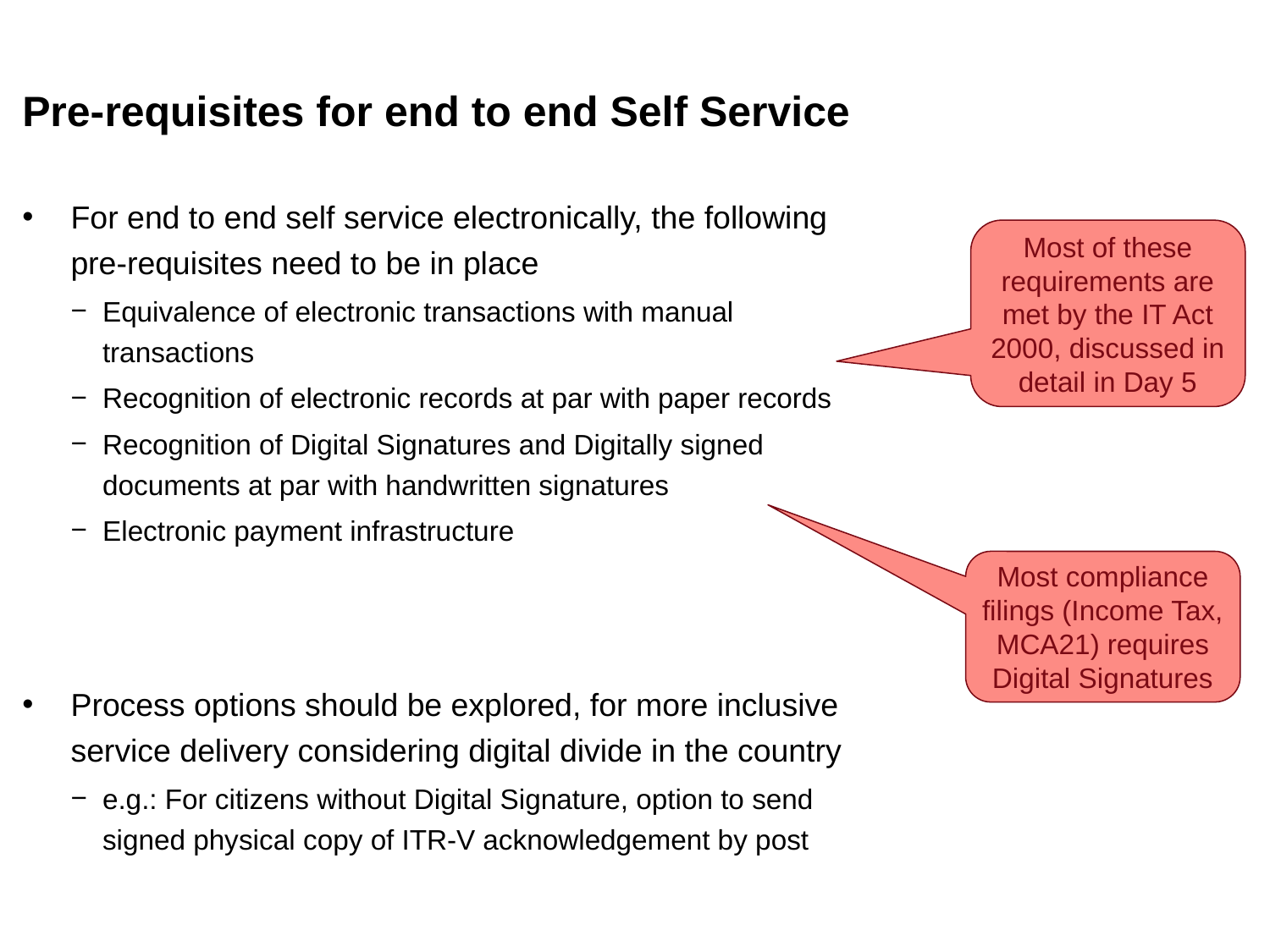

# Pre-requisites for end to end Self Service
For end to end self service electronically, the following pre-requisites need to be in place
Equivalence of electronic transactions with manual transactions
Recognition of electronic records at par with paper records
Recognition of Digital Signatures and Digitally signed documents at par with handwritten signatures
Electronic payment infrastructure

Process options should be explored, for more inclusive service delivery considering digital divide in the country
e.g.: For citizens without Digital Signature, option to send signed physical copy of ITR-V acknowledgement by post

Most of these requirements are met by the IT Act 2000, discussed in detail in Day 5
Most compliance filings (Income Tax, MCA21) requires Digital Signatures